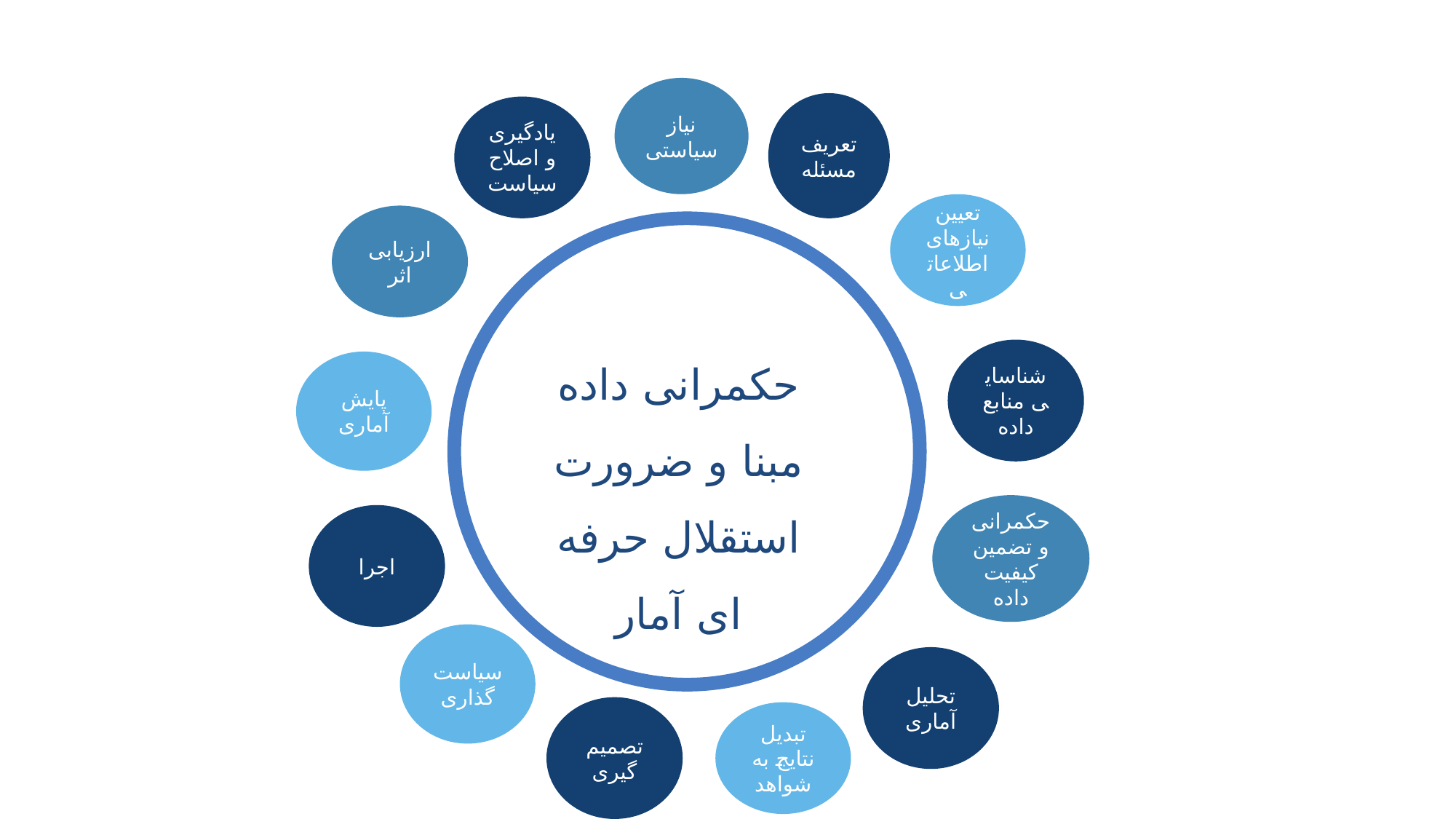

نیاز سیاستی
تعریف مسئله
یادگیری و اصلاح سیاست
تعیین نیازهای اطلاعاتی
ارزیابی اثر

حکمرانی داده مبنا و ضرورت استقلال حرفه ای آمار
شناسایی منابع داده
پایش آماری
حکمرانی و تضمین کیفیت داده
اجرا

سیاست گذاری
تحلیل آماری
تصمیم گیری
تبدیل نتایج به شواهد